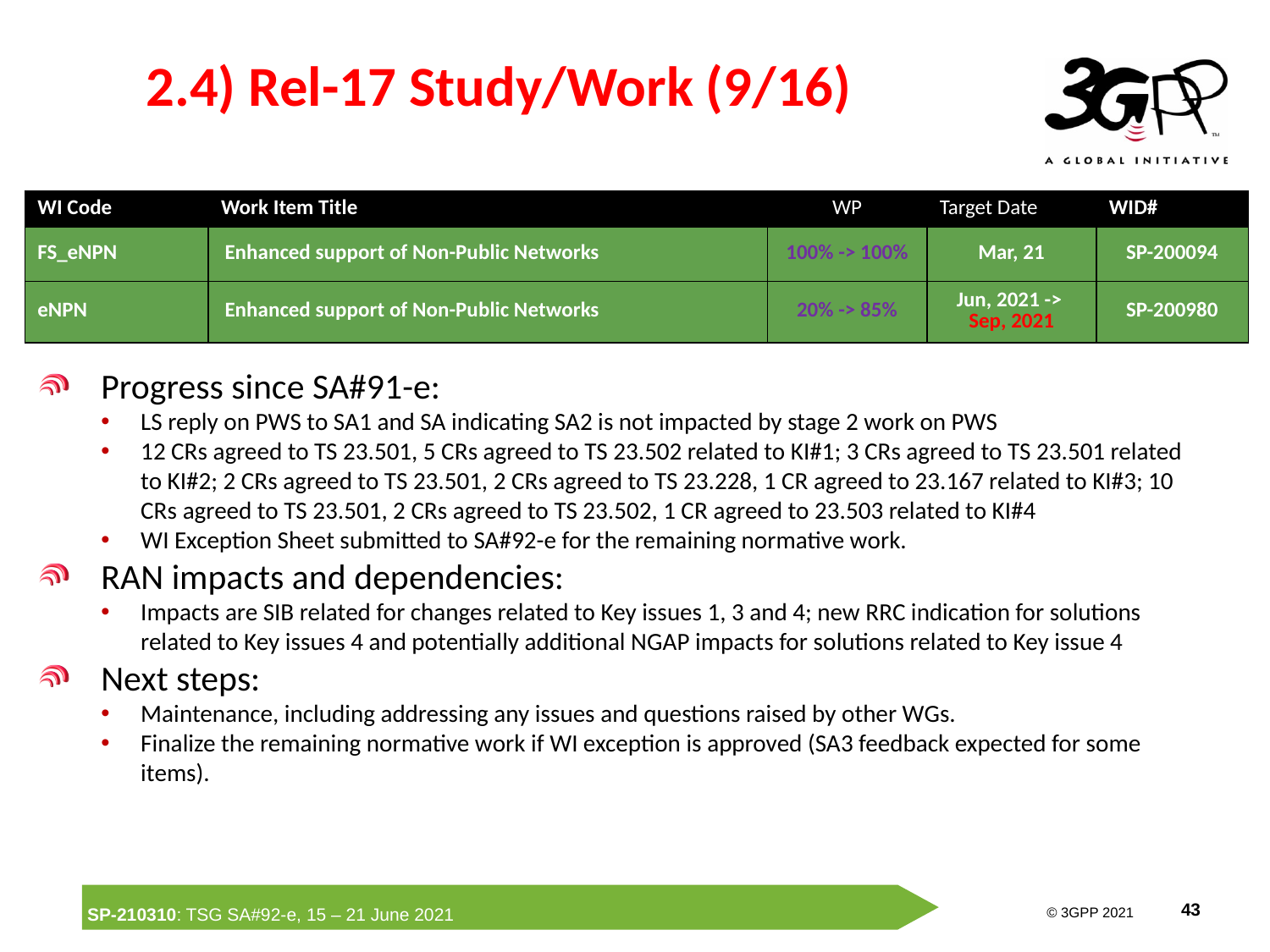

# 2.4) Rel-17 Study/Work (9/16)
| WI Code | Work Item Title | WP | Target Date | WID# |
| --- | --- | --- | --- | --- |
| FS\_eNPN | Enhanced support of Non-Public Networks | 100% -> 100% | Mar, 21 | SP-200094 |
| eNPN | Enhanced support of Non-Public Networks | 20% -> 85% | Jun, 2021 -> Sep, 2021 | SP-200980 |
Progress since SA#91-e:
LS reply on PWS to SA1 and SA indicating SA2 is not impacted by stage 2 work on PWS
12 CRs agreed to TS 23.501, 5 CRs agreed to TS 23.502 related to KI#1; 3 CRs agreed to TS 23.501 related to KI#2; 2 CRs agreed to TS 23.501, 2 CRs agreed to TS 23.228, 1 CR agreed to 23.167 related to KI#3; 10 CRs agreed to TS 23.501, 2 CRs agreed to TS 23.502, 1 CR agreed to 23.503 related to KI#4
WI Exception Sheet submitted to SA#92-e for the remaining normative work.
RAN impacts and dependencies:
Impacts are SIB related for changes related to Key issues 1, 3 and 4; new RRC indication for solutions related to Key issues 4 and potentially additional NGAP impacts for solutions related to Key issue 4
Next steps:
Maintenance, including addressing any issues and questions raised by other WGs.
Finalize the remaining normative work if WI exception is approved (SA3 feedback expected for some items).